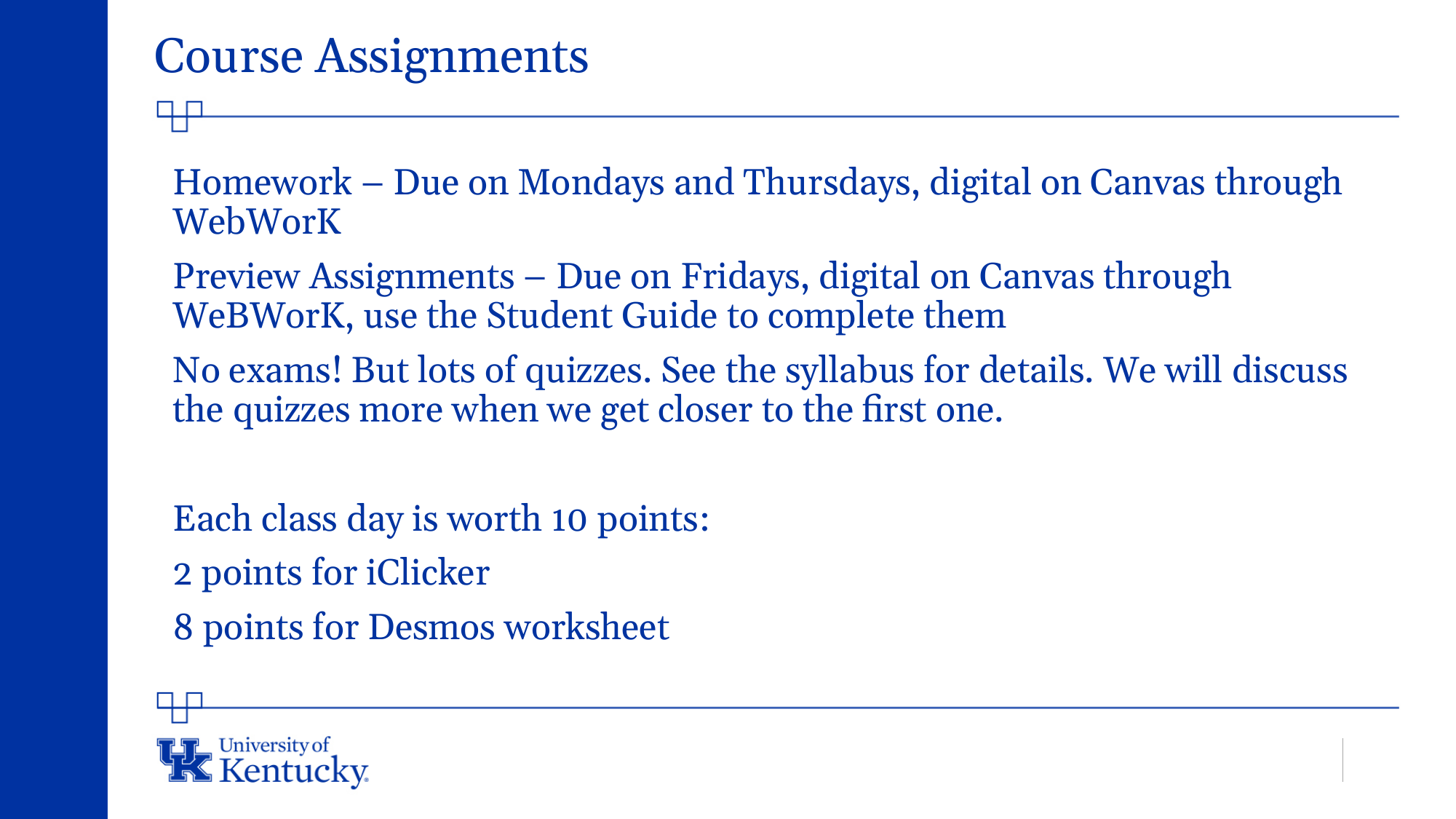

# Course Assignments
Homework – Due on Mondays and Thursdays, digital on Canvas through WebWorK
Preview Assignments – Due on Fridays, digital on Canvas through WeBWorK, use the Student Guide to complete them
No exams! But lots of quizzes. See the syllabus for details. We will discuss the quizzes more when we get closer to the first one.

Each class day is worth 10 points:
2 points for iClicker
8 points for Desmos worksheet